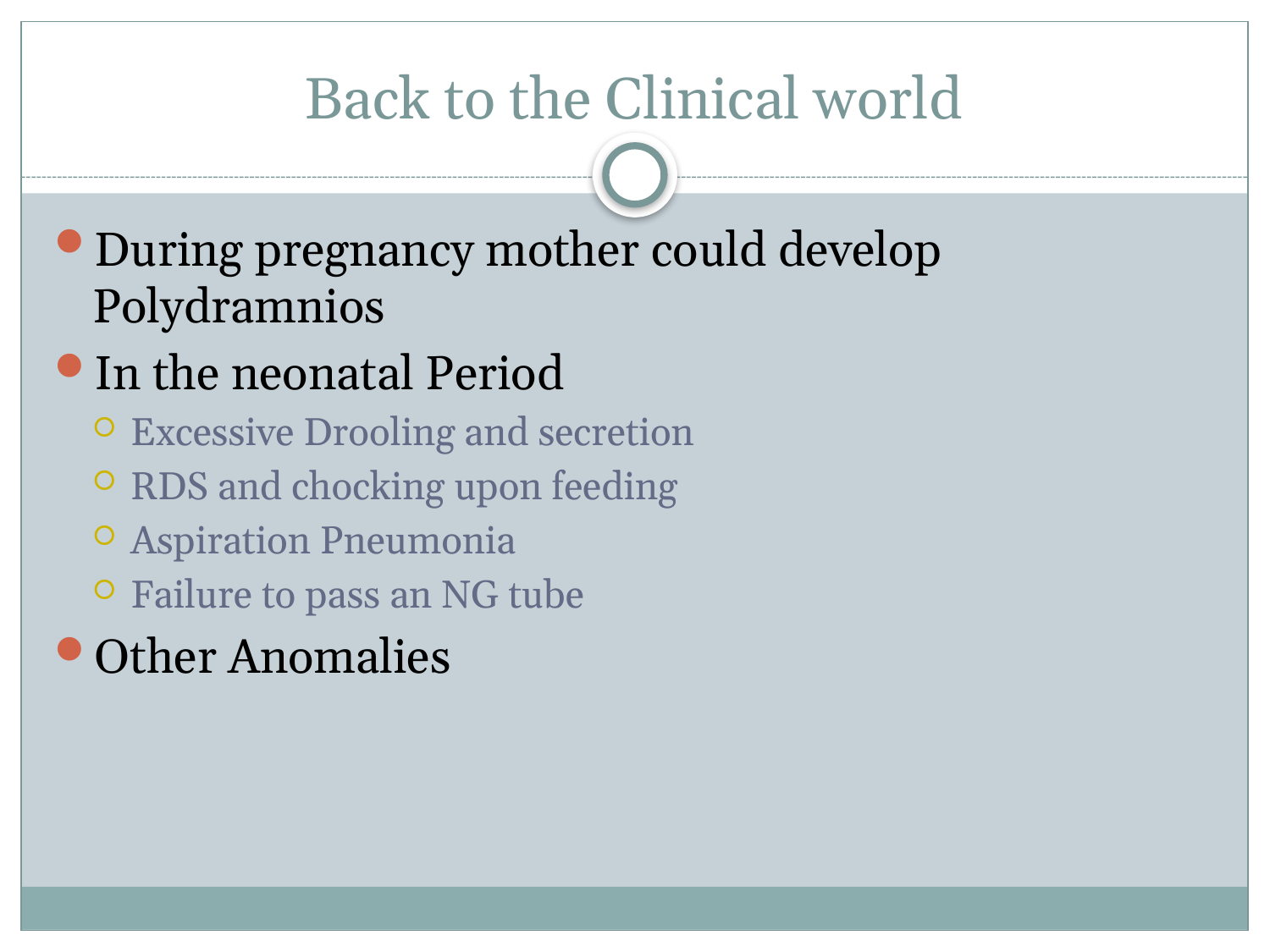

# Back to the Clinical world
During pregnancy mother could develop Polydramnios
In the neonatal Period
Excessive Drooling and secretion
RDS and chocking upon feeding
Aspiration Pneumonia
Failure to pass an NG tube
Other Anomalies